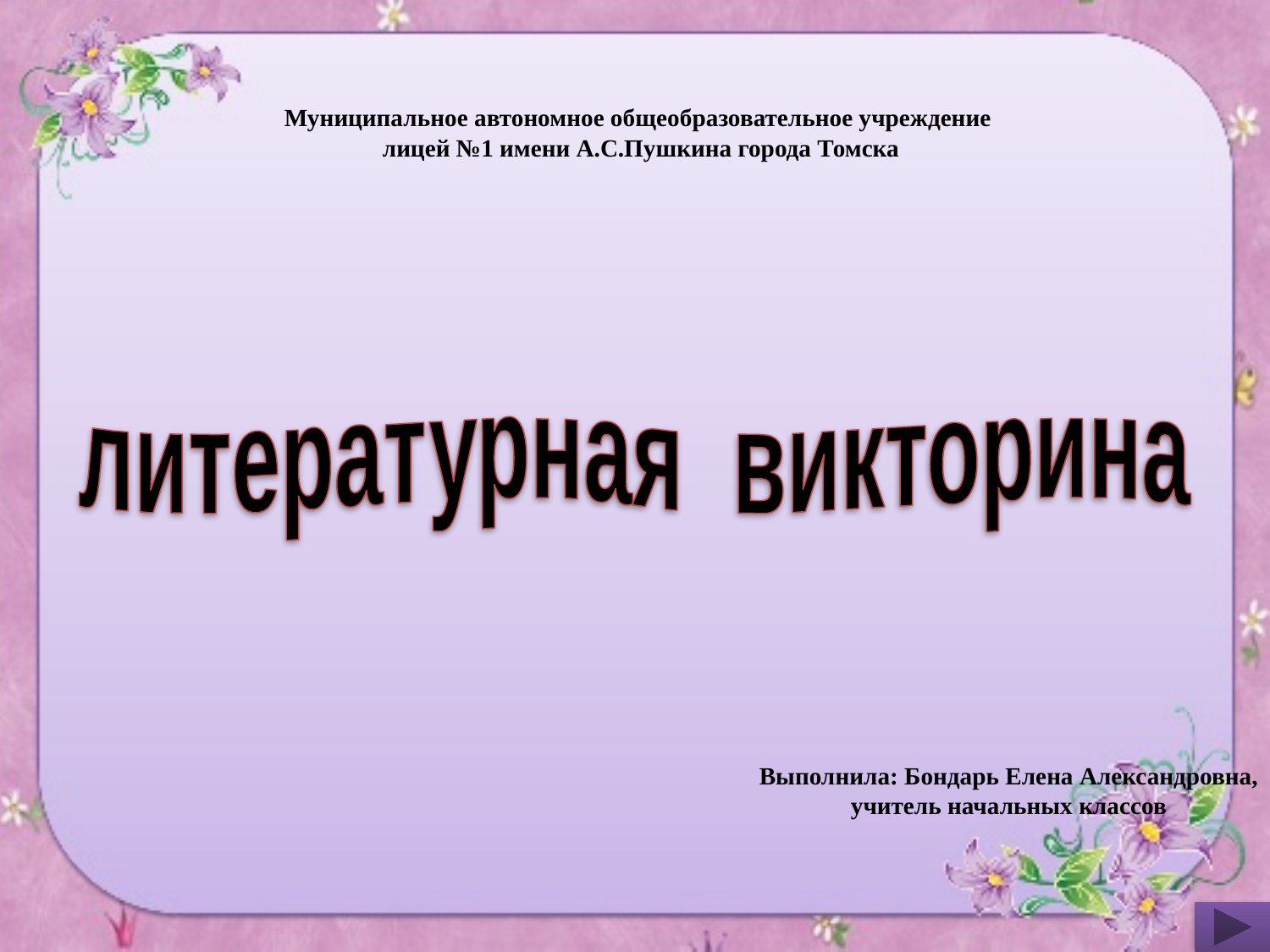

Муниципальное автономное общеобразовательное учреждение
лицей №1 имени А.С.Пушкина города Томска
 литературная  викторина
Выполнила: Бондарь Елена Александровна,
учитель начальных классов